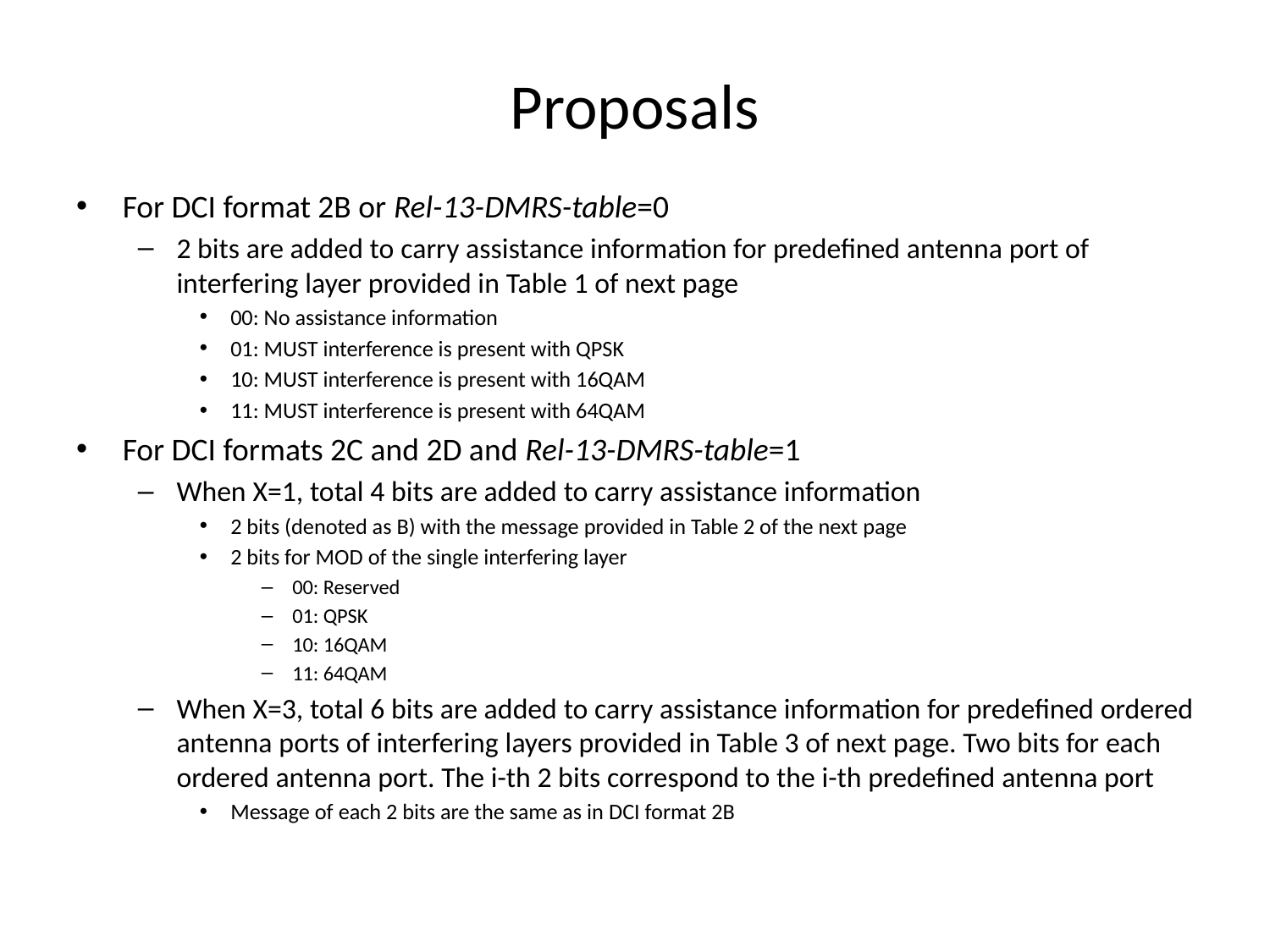

# Proposals
For DCI format 2B or Rel-13-DMRS-table=0
2 bits are added to carry assistance information for predefined antenna port of interfering layer provided in Table 1 of next page
00: No assistance information
01: MUST interference is present with QPSK
10: MUST interference is present with 16QAM
11: MUST interference is present with 64QAM
For DCI formats 2C and 2D and Rel-13-DMRS-table=1
When X=1, total 4 bits are added to carry assistance information
2 bits (denoted as B) with the message provided in Table 2 of the next page
2 bits for MOD of the single interfering layer
00: Reserved
01: QPSK
10: 16QAM
11: 64QAM
When X=3, total 6 bits are added to carry assistance information for predefined ordered antenna ports of interfering layers provided in Table 3 of next page. Two bits for each ordered antenna port. The i-th 2 bits correspond to the i-th predefined antenna port
Message of each 2 bits are the same as in DCI format 2B